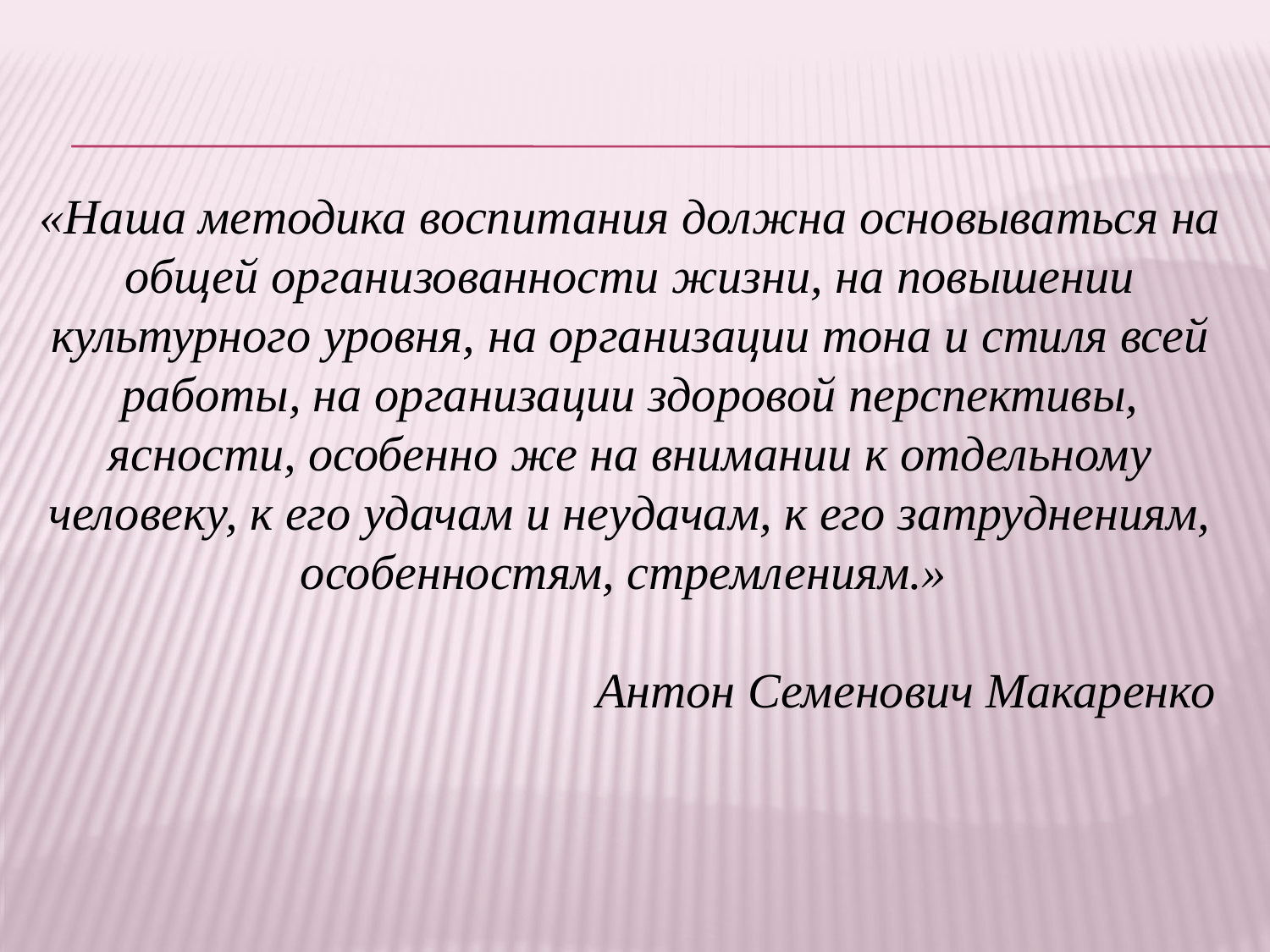

«Наша методика воспитания должна основываться на общей организованности жизни, на повышении культурного уровня, на организации тона и стиля всей работы, на организации здоровой перспективы, ясности, особенно же на внимании к отдельному человеку, к его удачам и неудачам, к его затруднениям, особенностям, стремлениям.»

Антон Семенович Макаренко